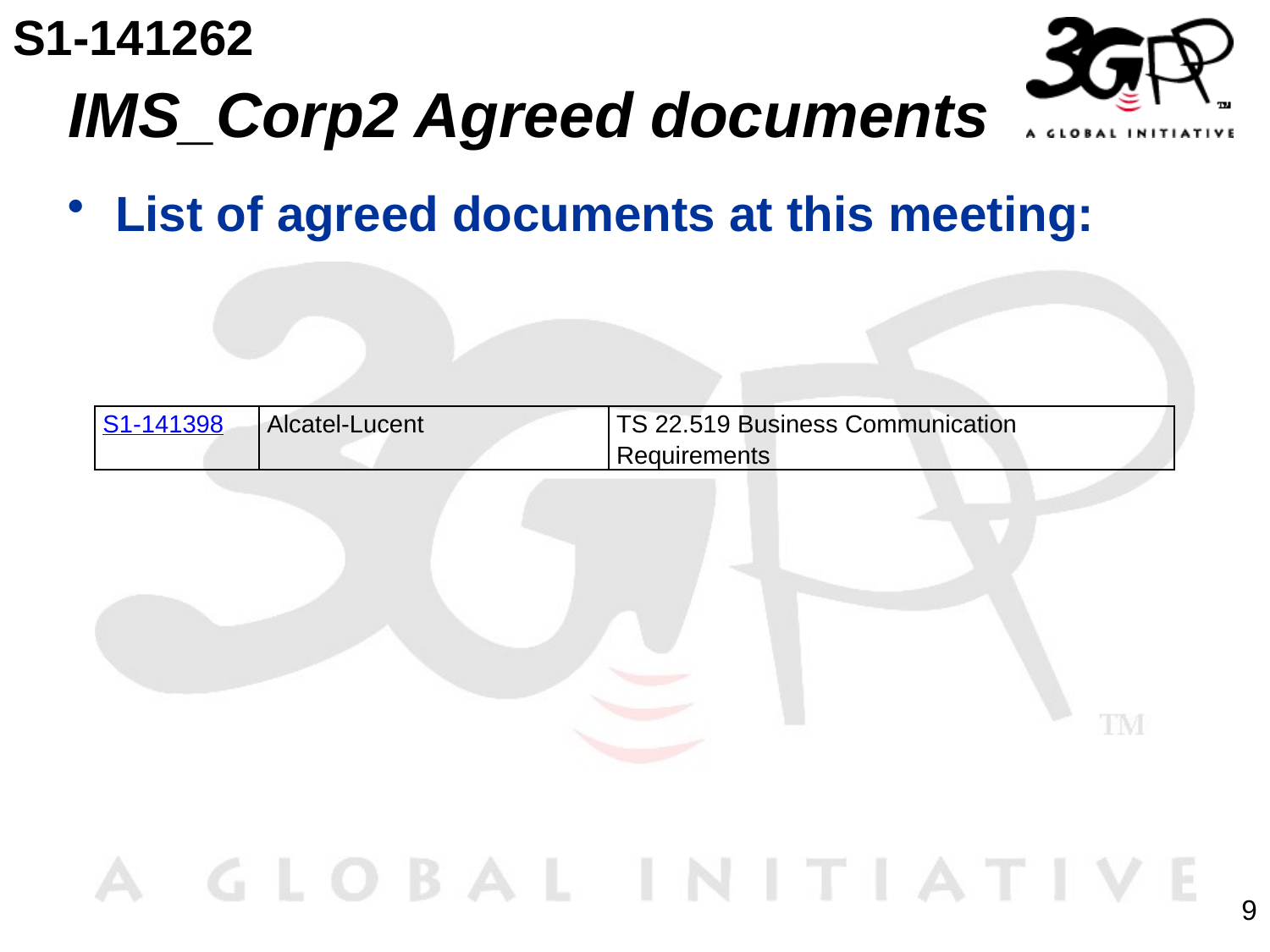

S1-141262
# IMS_Corp2 Agreed documents
List of agreed documents at this meeting:

| S1-141398 | Alcatel-Lucent | TS 22.519 Business Communication Requirements |
| --- | --- | --- |
9